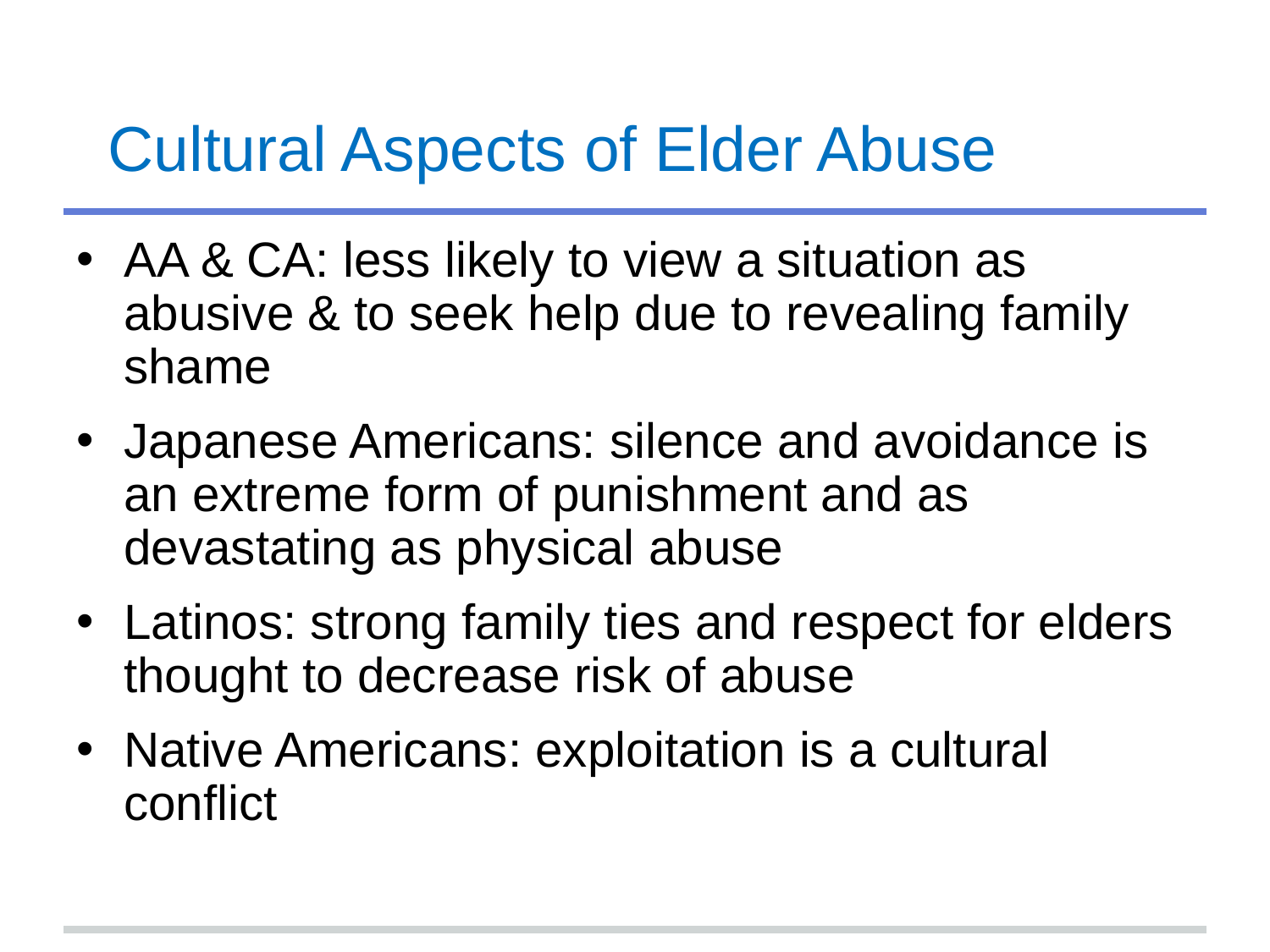

# Cultural Aspects of Elder Abuse
AA & CA: less likely to view a situation as abusive & to seek help due to revealing family shame
Japanese Americans: silence and avoidance is an extreme form of punishment and as devastating as physical abuse
Latinos: strong family ties and respect for elders thought to decrease risk of abuse
Native Americans: exploitation is a cultural conflict